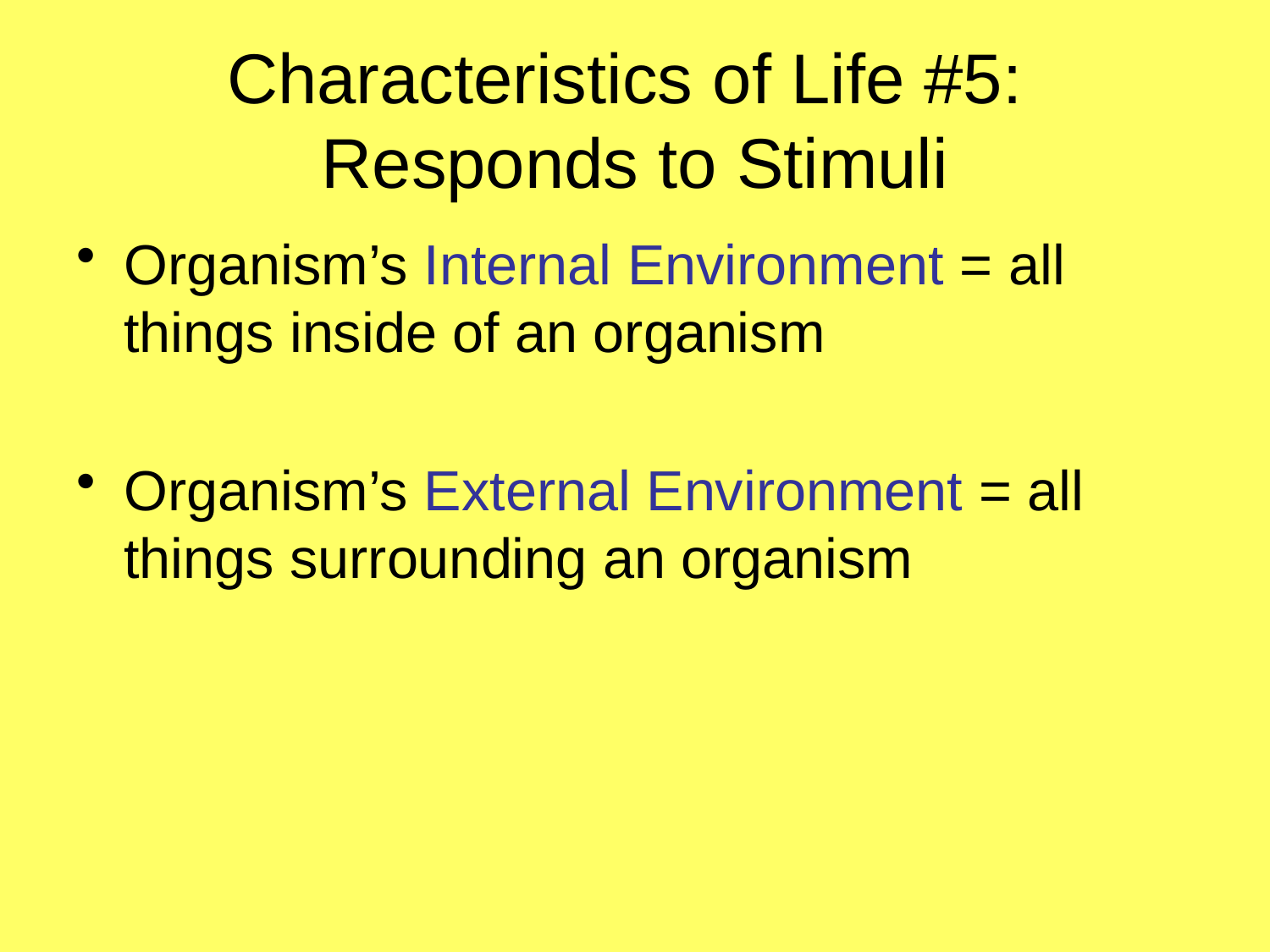

# Characteristics of Life #5: Responds to Stimuli
Organism’s Internal Environment = all things inside of an organism

Organism’s External Environment = all things surrounding an organism